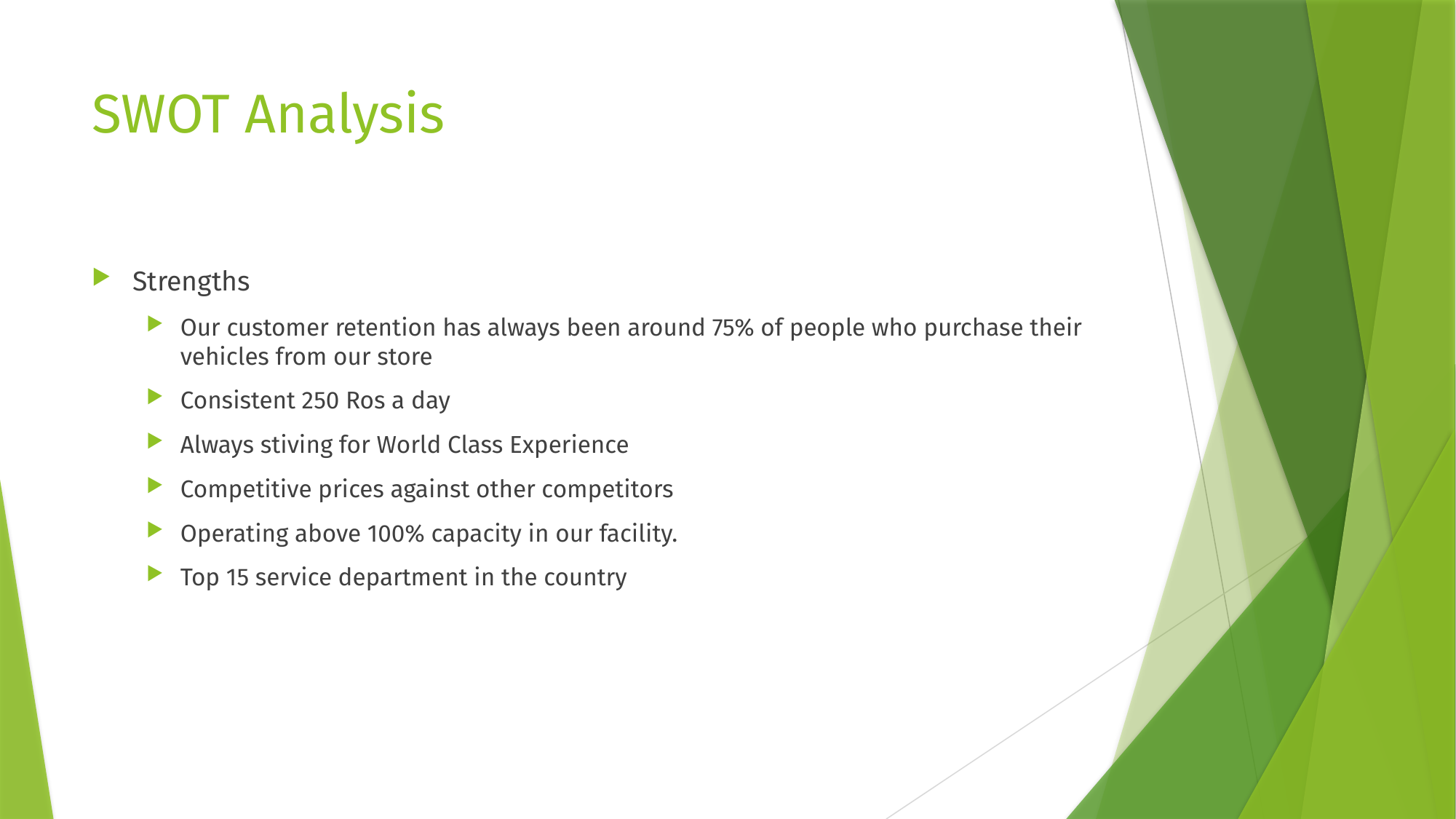

# SWOT Analysis
Strengths
Our customer retention has always been around 75% of people who purchase their vehicles from our store
Consistent 250 Ros a day
Always stiving for World Class Experience
Competitive prices against other competitors
Operating above 100% capacity in our facility.
Top 15 service department in the country